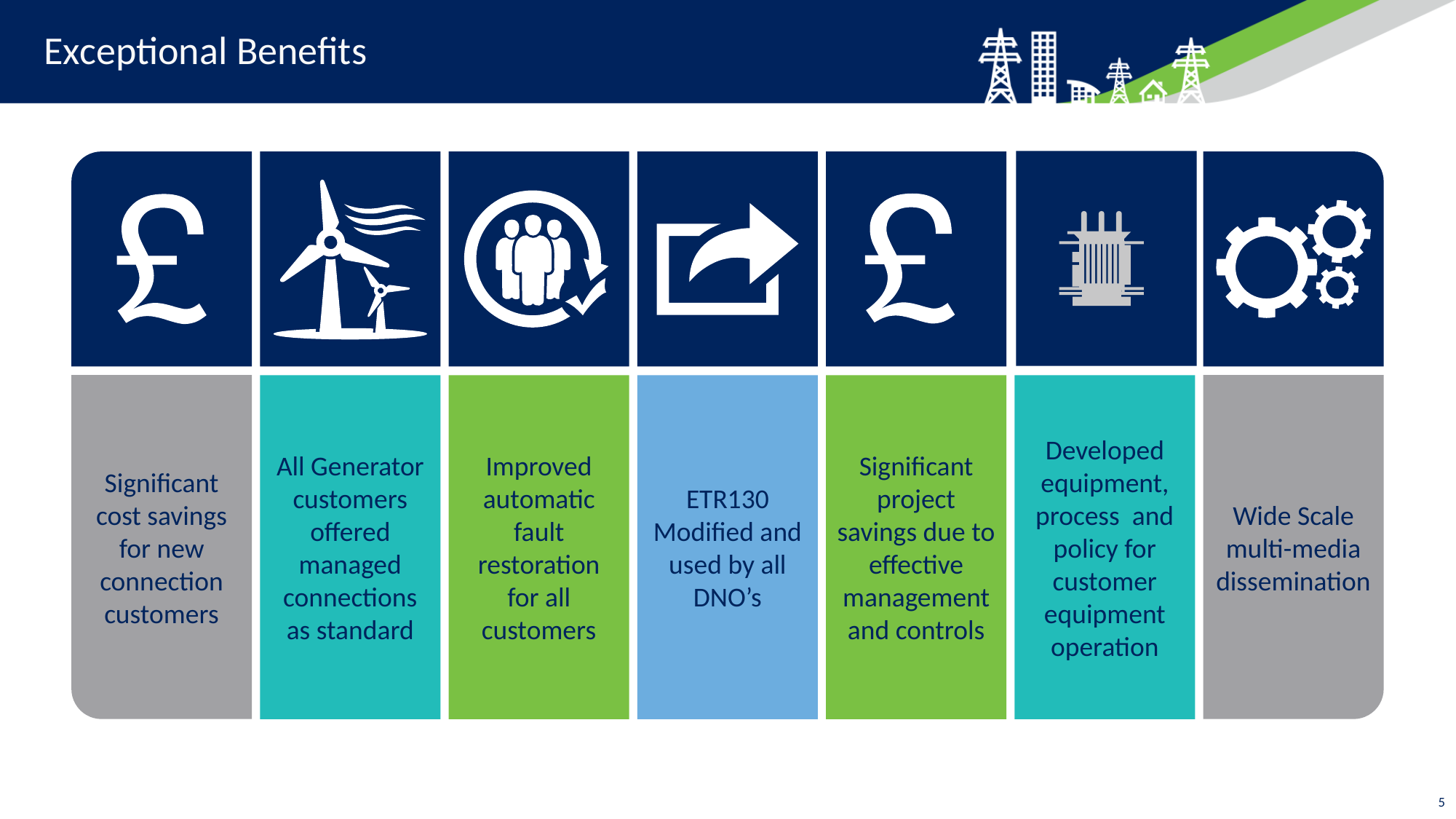

# Exceptional Benefits

Significant cost savings for new connection customers
All Generator customers offered managed connections as standard
Improved automatic fault restoration for all customers
ETR130 Modified and used by all DNO’s
Significant project savings due to effective management and controls
Developed equipment, process  and policy for customer equipment operation

Wide Scale multi-media dissemination